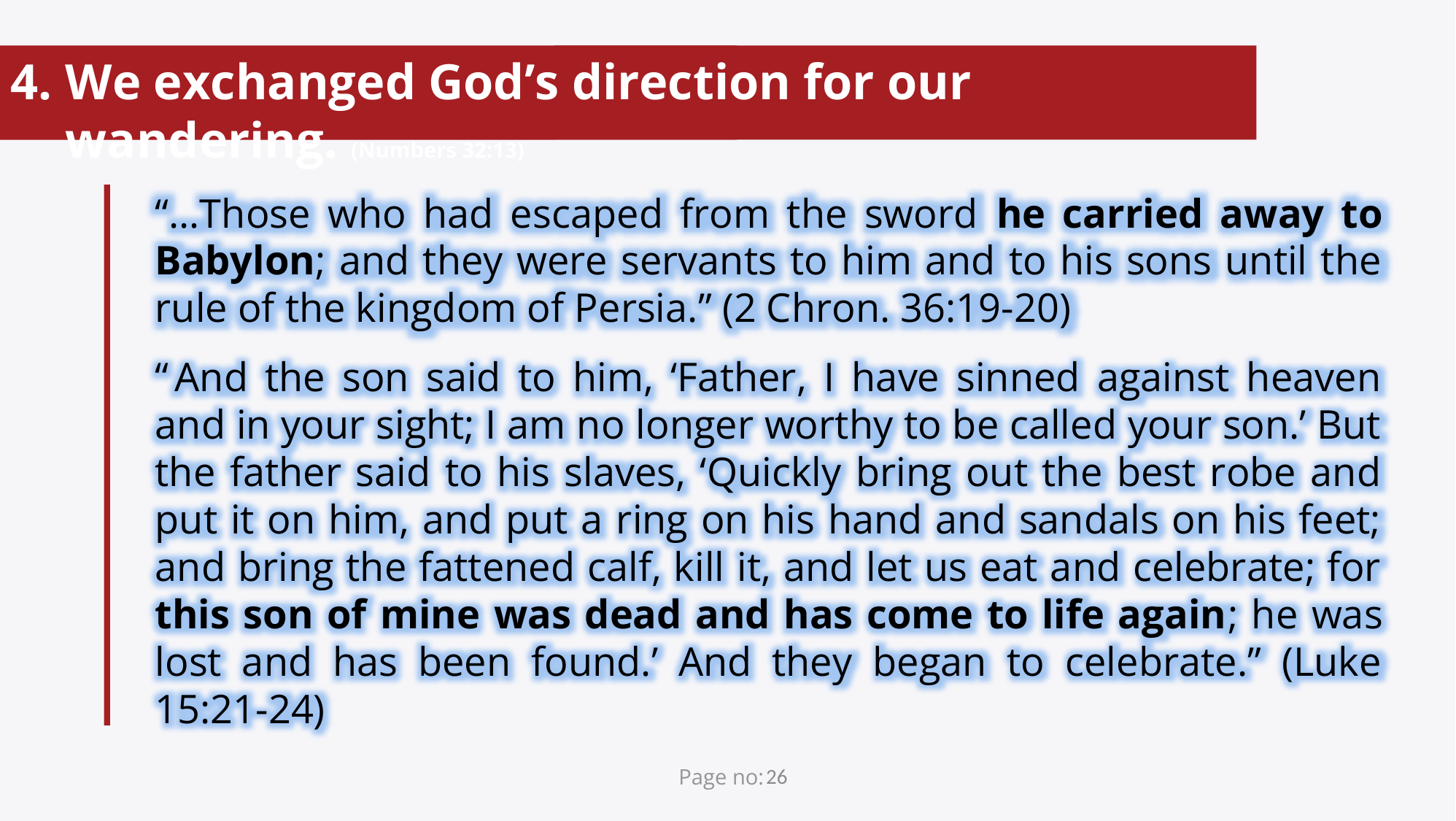

We exchanged God’s direction for our wandering. (Numbers 32:13)

“…Those who had escaped from the sword he carried away to Babylon; and they were servants to him and to his sons until the rule of the kingdom of Persia.” (2 Chron. 36:19-20)
“ And the son said to him, ‘Father, I have sinned against heaven and in your sight; I am no longer worthy to be called your son.’ But the father said to his slaves, ‘Quickly bring out the best robe and put it on him, and put a ring on his hand and sandals on his feet; and bring the fattened calf, kill it, and let us eat and celebrate; for this son of mine was dead and has come to life again; he was lost and has been found.’ And they began to celebrate.” (Luke 15:21-24)